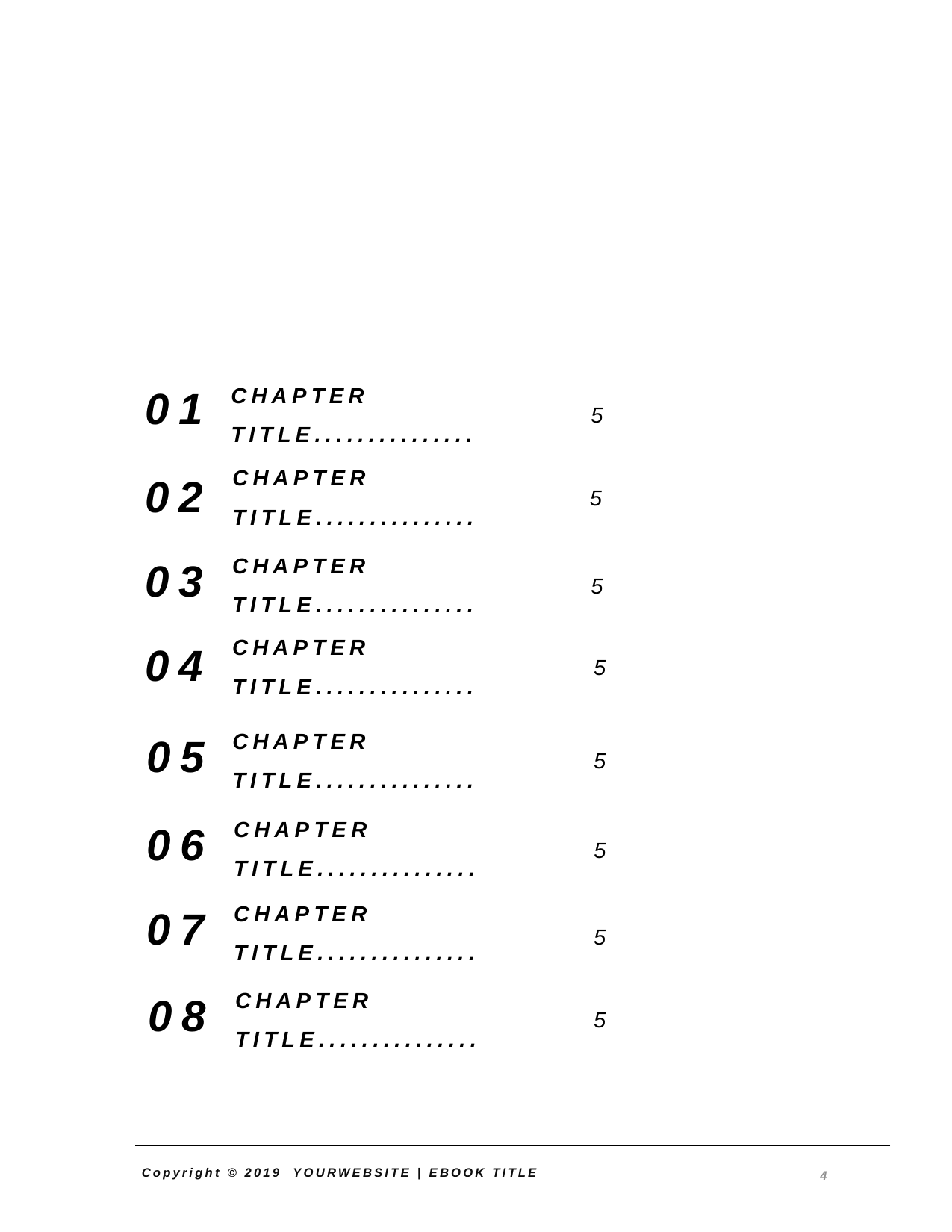

CONTENTS
CHAPTER TITLE...............
5
01
CHAPTER TITLE...............
5
02
CHAPTER TITLE...............
5
03
5
CHAPTER TITLE...............
04

5
CHAPTER TITLE...............
05
CHAPTER TITLE...............
5
06
CHAPTER TITLE...............
07
5
5
CHAPTER TITLE...............
08
4
Copyright © 2019  YOURWEBSITE | EBOOK TITLE